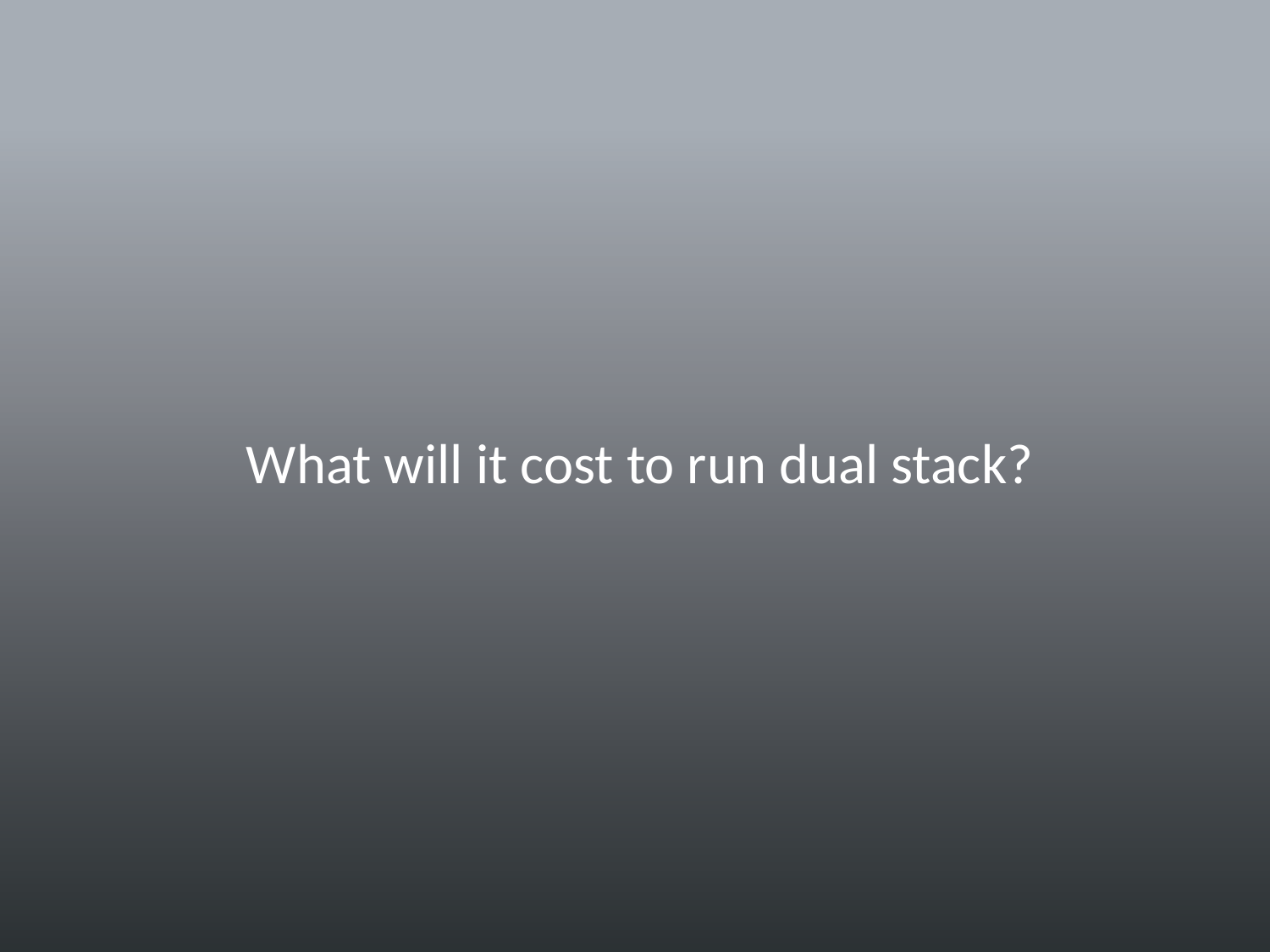

What will it cost to run dual stack?